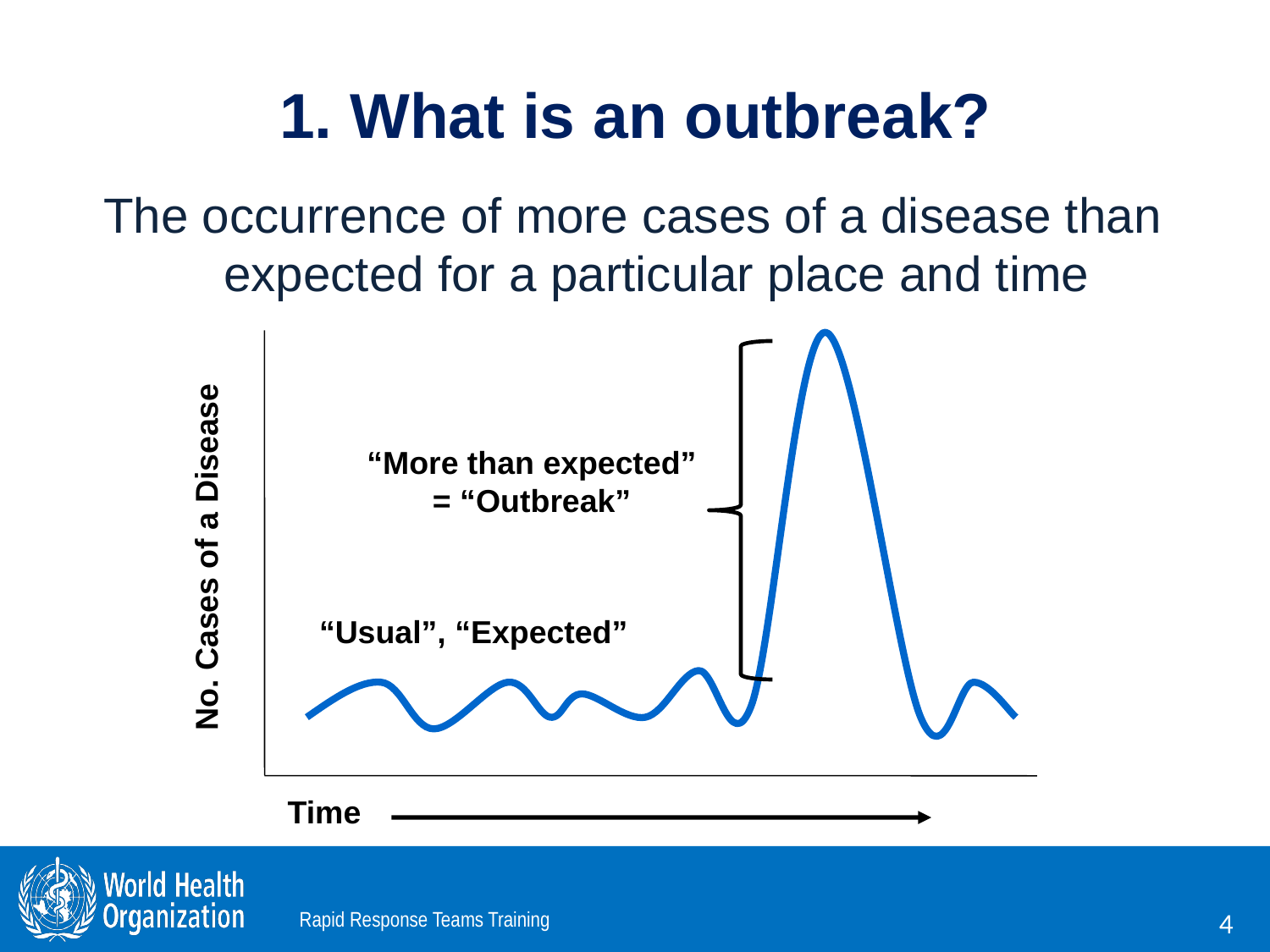

1. What is an outbreak?
The occurrence of more cases of a disease than expected for a particular place and time

“More than expected”
= “Outbreak”
No. Cases of a Disease
“Usual”, “Expected”

Time